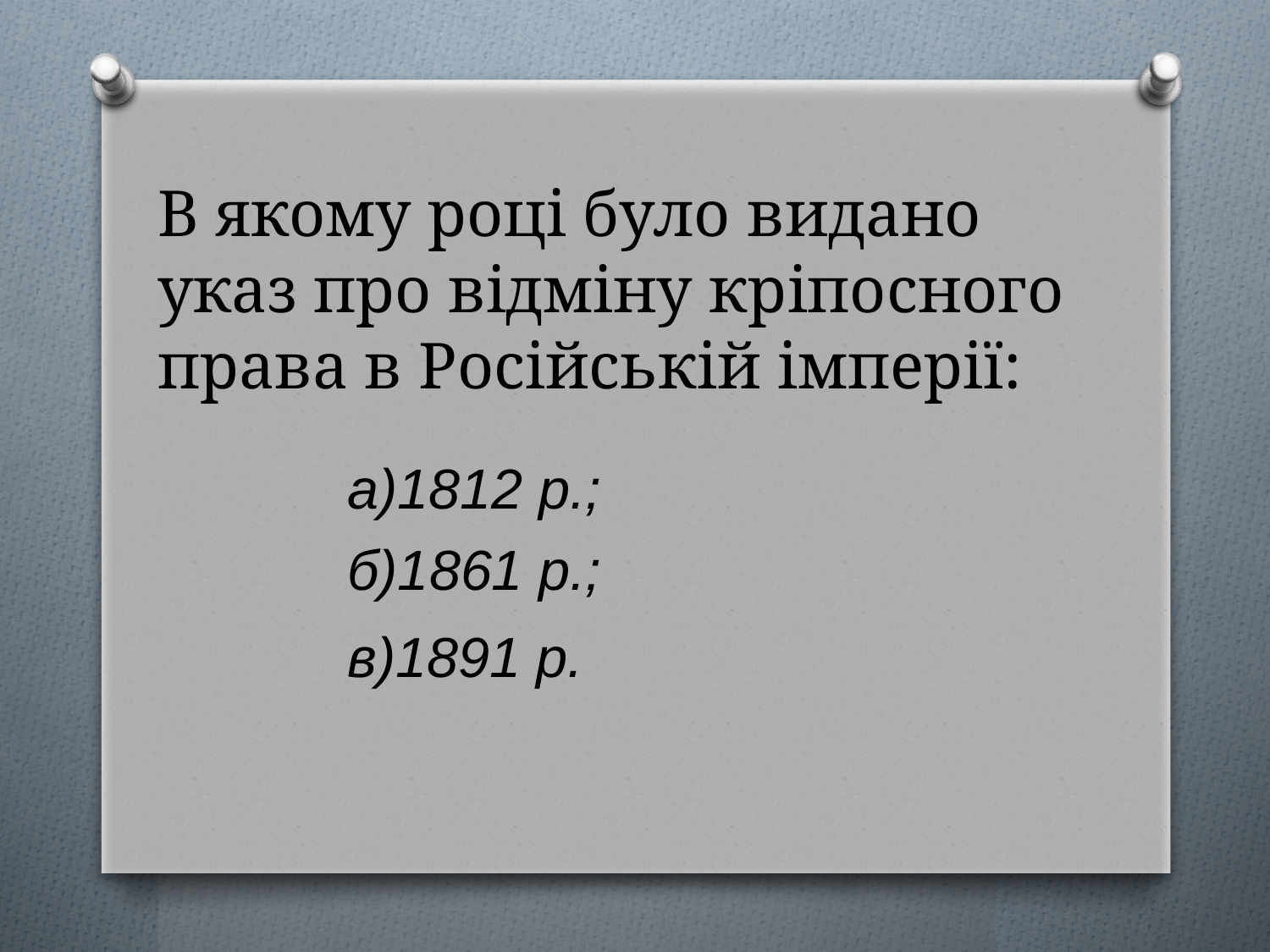

# В якому році було видано указ про відміну кріпосного права в Російській імперії:
а)1812 р.;

б)1861 р.;
в)1891 р.